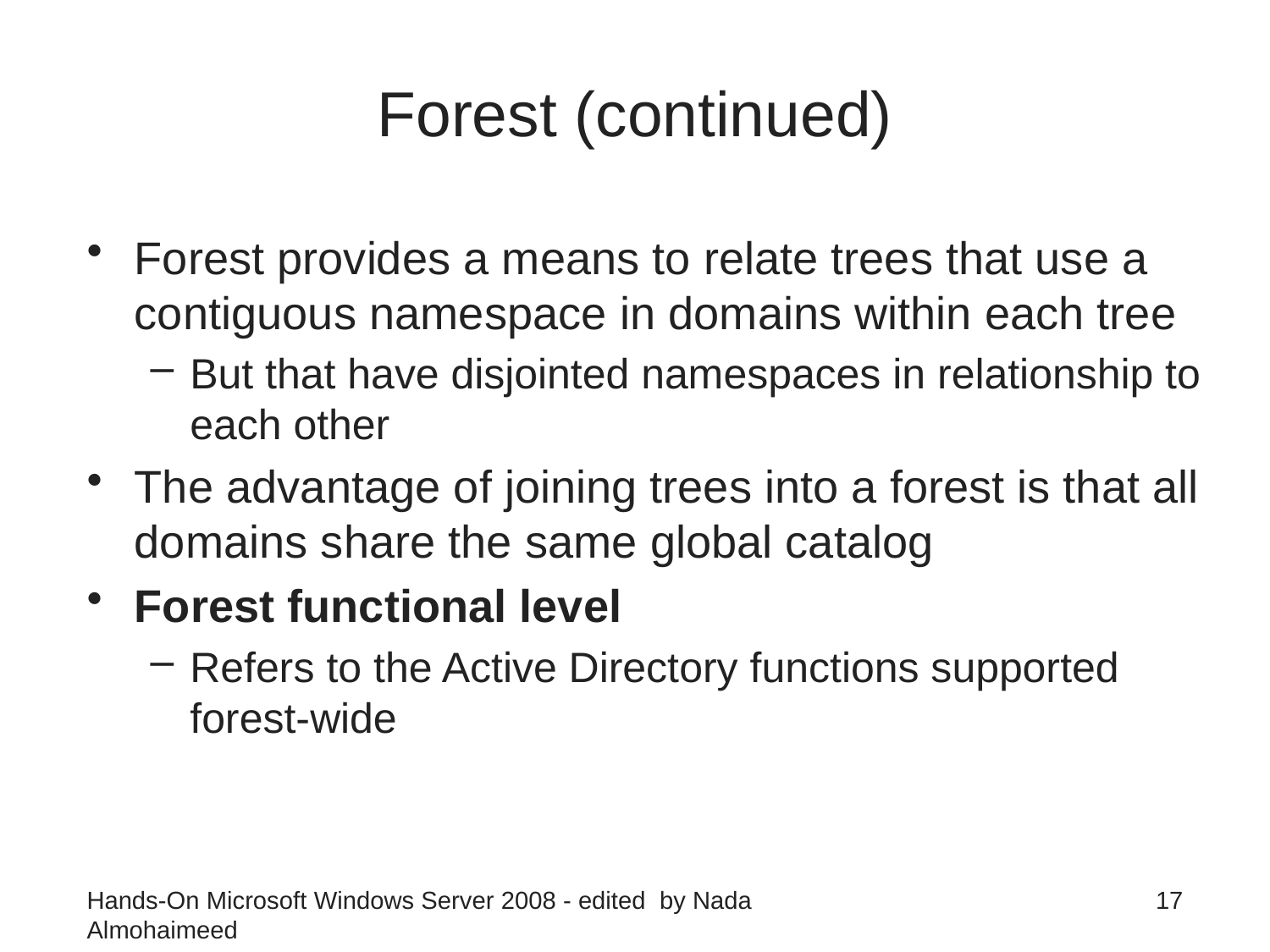

# Forest (continued)
Forest provides a means to relate trees that use a contiguous namespace in domains within each tree
But that have disjointed namespaces in relationship to each other
The advantage of joining trees into a forest is that all domains share the same global catalog
Forest functional level
Refers to the Active Directory functions supported forest-wide
Hands-On Microsoft Windows Server 2008 - edited  by Nada Almohaimeed
17